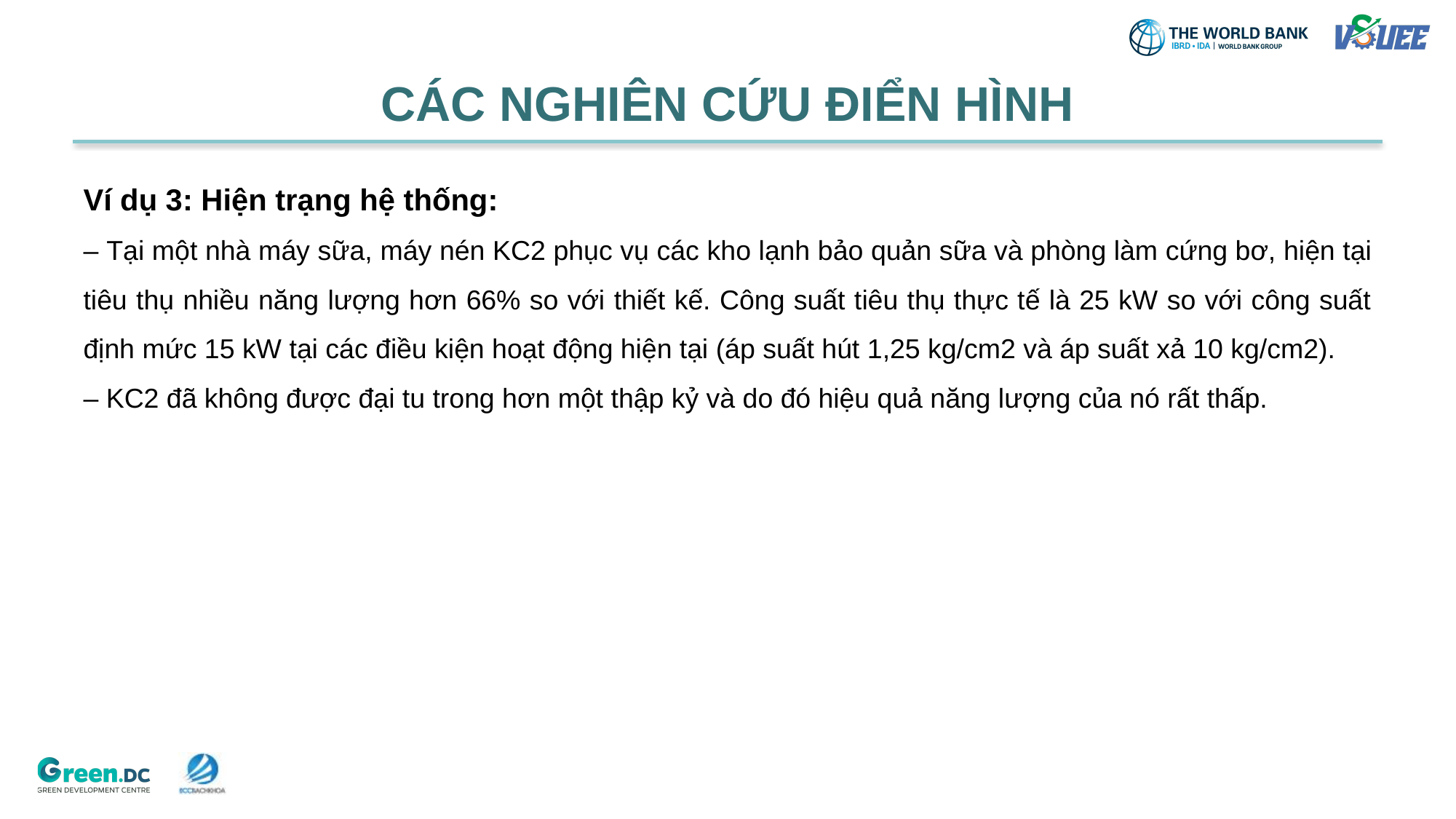

# CÁC NGHIÊN CỨU ĐIỂN HÌNH
Ví dụ 3: Hiện trạng hệ thống:
– Tại một nhà máy sữa, máy nén KC2 phục vụ các kho lạnh bảo quản sữa và phòng làm cứng bơ, hiện tại tiêu thụ nhiều năng lượng hơn 66% so với thiết kế. Công suất tiêu thụ thực tế là 25 kW so với công suất định mức 15 kW tại các điều kiện hoạt động hiện tại (áp suất hút 1,25 kg/cm2 và áp suất xả 10 kg/cm2).
– KC2 đã không được đại tu trong hơn một thập kỷ và do đó hiệu quả năng lượng của nó rất thấp.